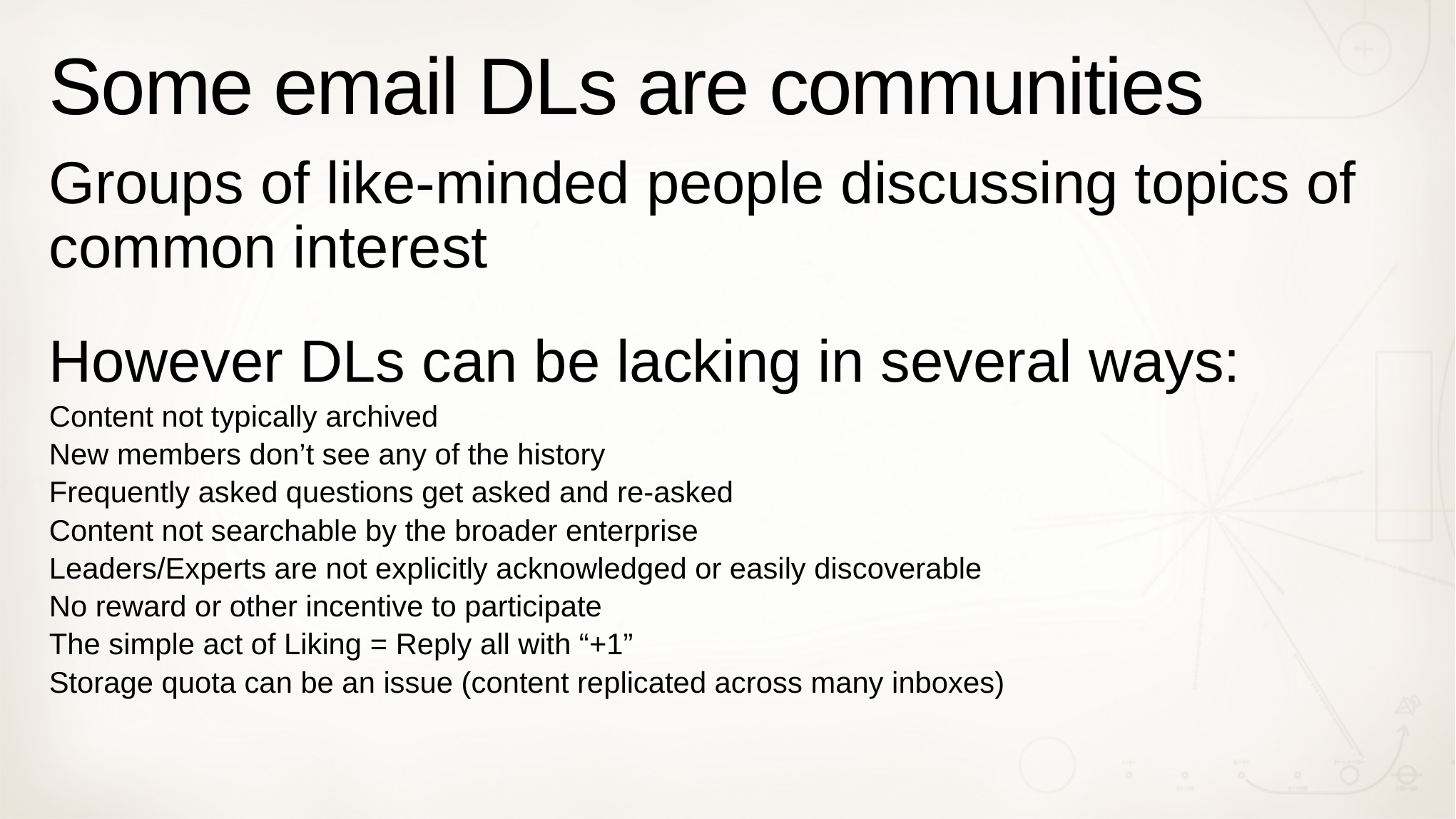

# Some email DLs are communities
Groups of like-minded people discussing topics of common interest

However DLs can be lacking in several ways:
Content not typically archived
New members don’t see any of the history
Frequently asked questions get asked and re-asked
Content not searchable by the broader enterprise
Leaders/Experts are not explicitly acknowledged or easily discoverable
No reward or other incentive to participate
The simple act of Liking = Reply all with “+1”
Storage quota can be an issue (content replicated across many inboxes)